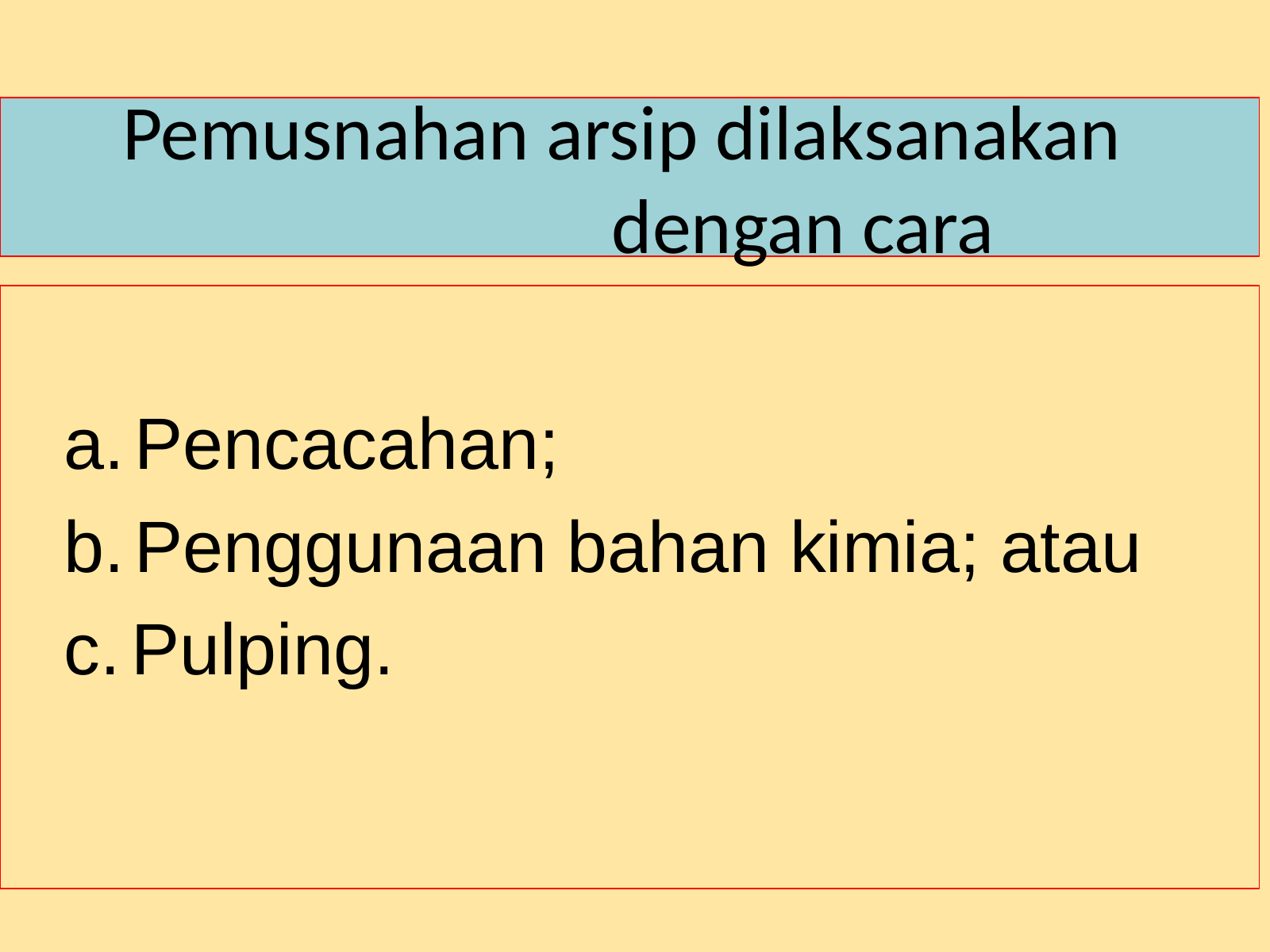

# Pemusnahan arsip dilaksanakan  dengan cara

Pencacahan;
Penggunaan bahan kimia; atau
Pulping.